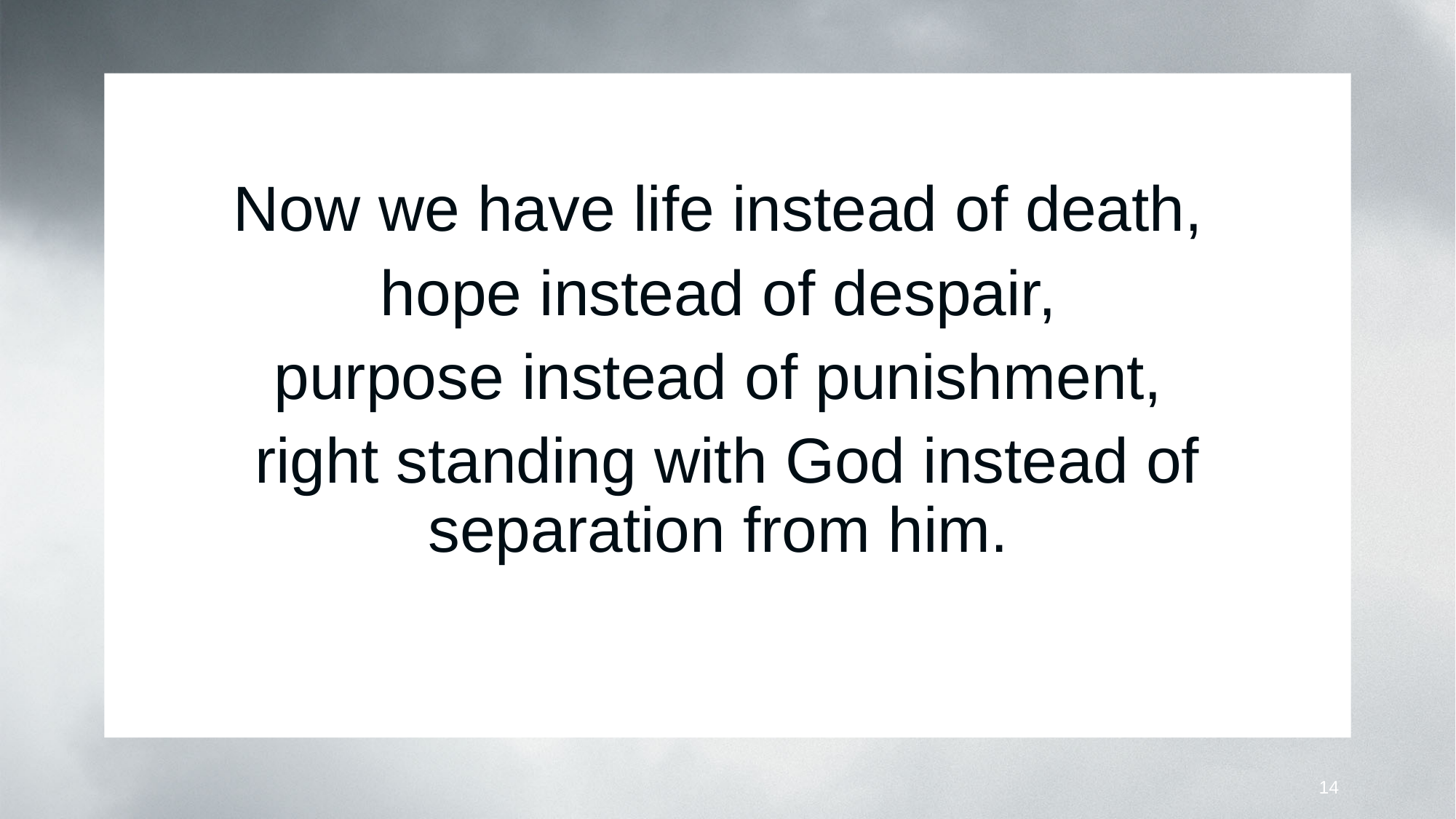

Now we have life instead of death,
hope instead of despair,
purpose instead of punishment,
right standing with God instead of separation from him.
14